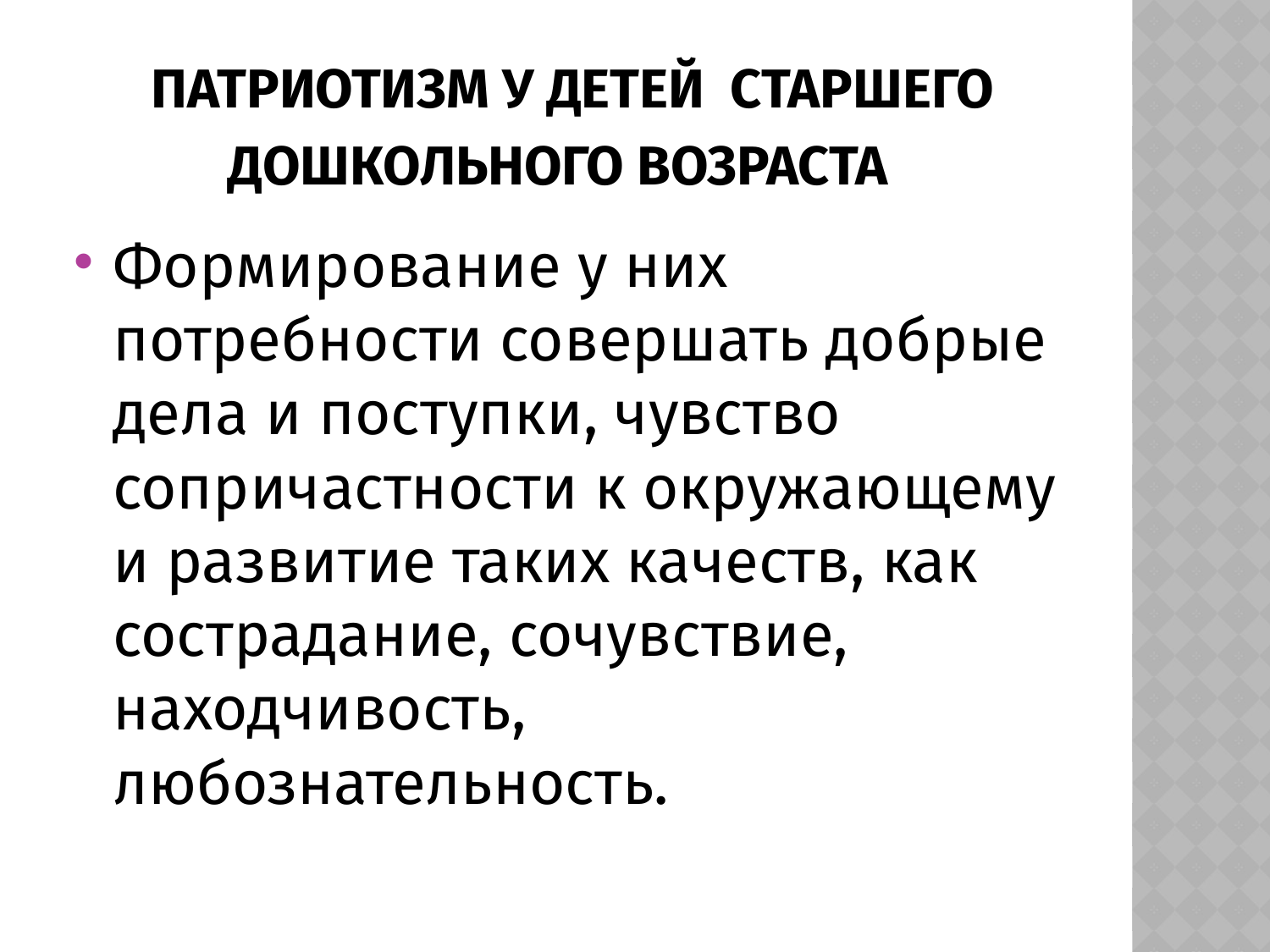

# патриотизм у детей  старшего дошкольного возраста
Формирование у них потребности совершать добрые дела и поступки, чувство сопричастности к окружающему и развитие таких качеств, как сострадание, сочувствие, находчивость, любознательность.